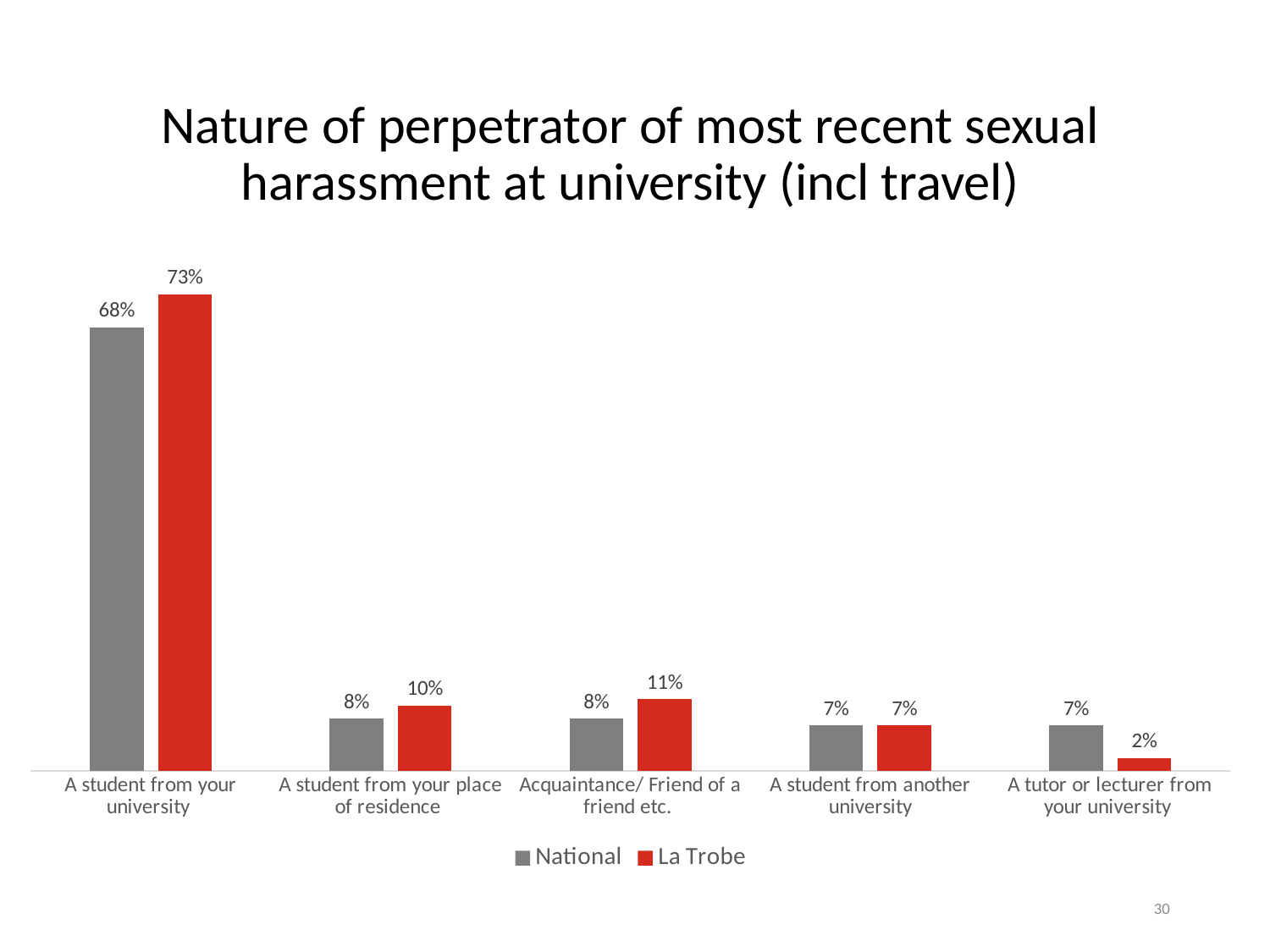

# Nature of perpetrator of most recent sexual harassment at university (incl travel)

### Chart

| Category | National | La Trobe |
|---|---|---|
| A student from your university  | 0.68 | 0.73 |
| A student from your place of residence  | 0.08 | 0.1 |
| Acquaintance/ Friend of a friend etc.  | 0.08 | 0.11 |
| A student from another university | 0.07 | 0.07 |
| A tutor or lecturer from your university  | 0.07 | 0.02 |
30